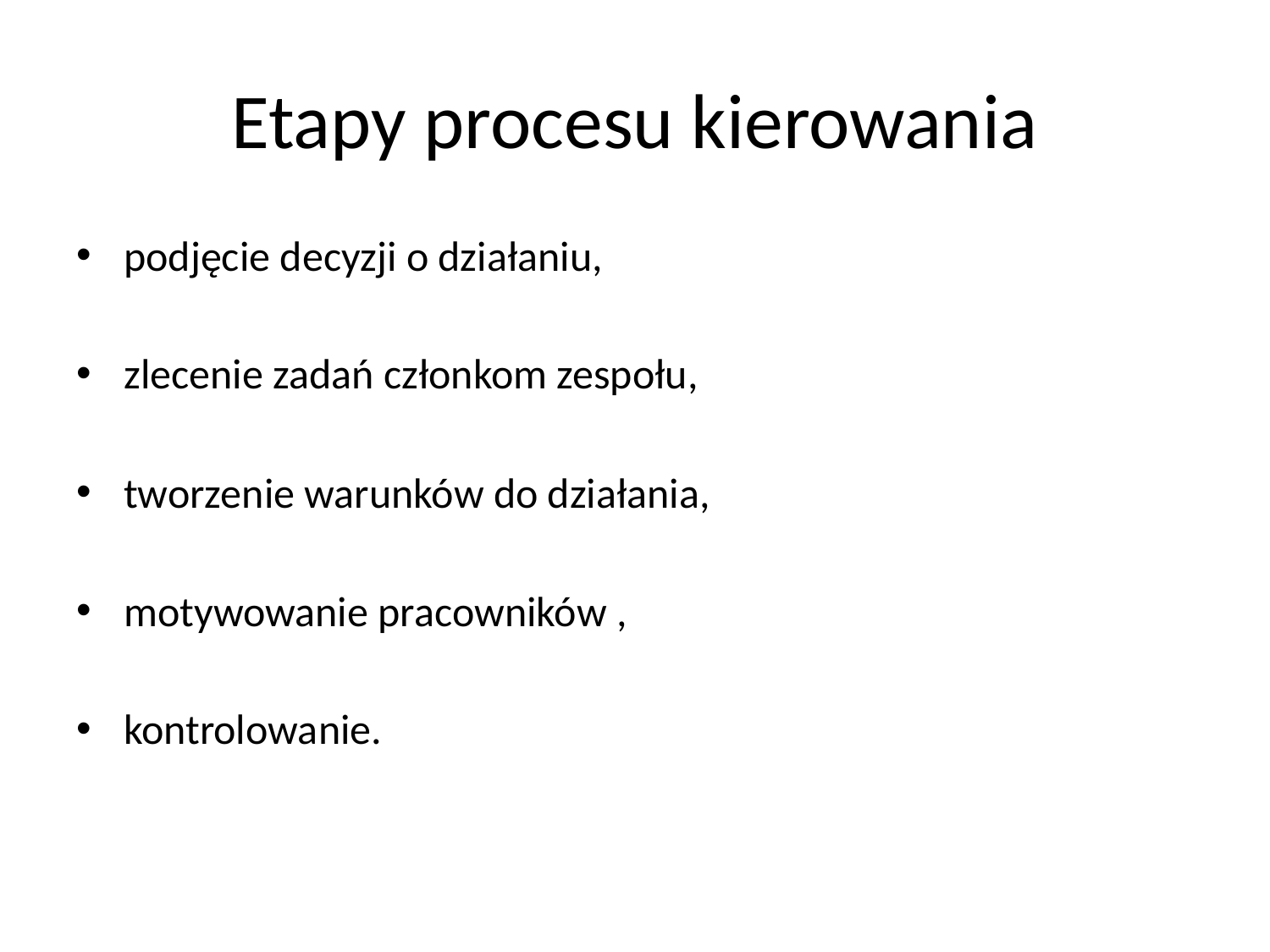

# Etapy procesu kierowania
podjęcie decyzji o działaniu,

zlecenie zadań członkom zespołu,

tworzenie warunków do działania,

motywowanie pracowników ,

kontrolowanie.